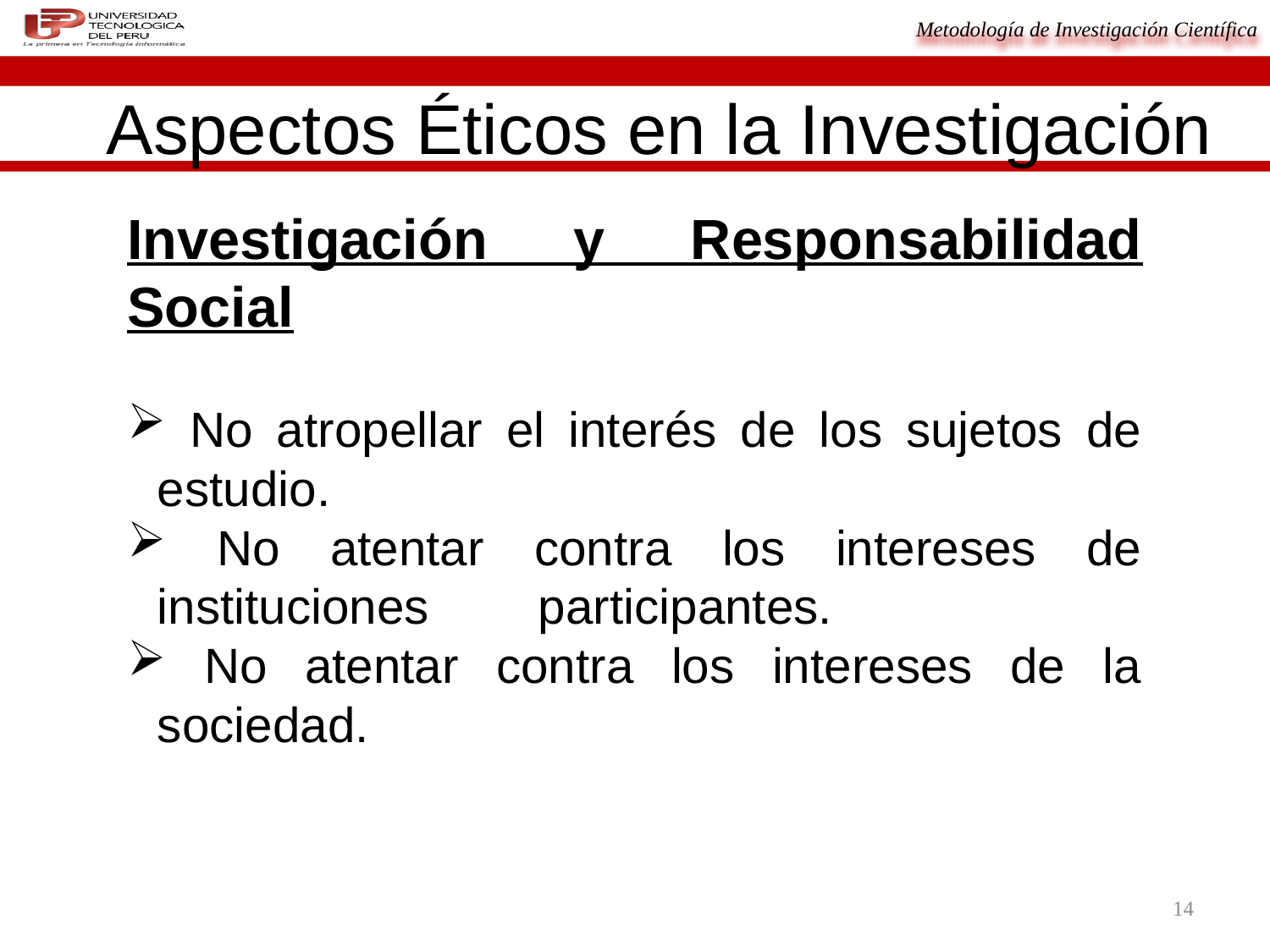

# Aspectos Éticos en la Investigación

Investigación y Responsabilidad Social

 No atropellar el interés de los sujetos de estudio.
 No atentar contra los intereses de instituciones  	participantes.
 No atentar contra los intereses de la sociedad.

14